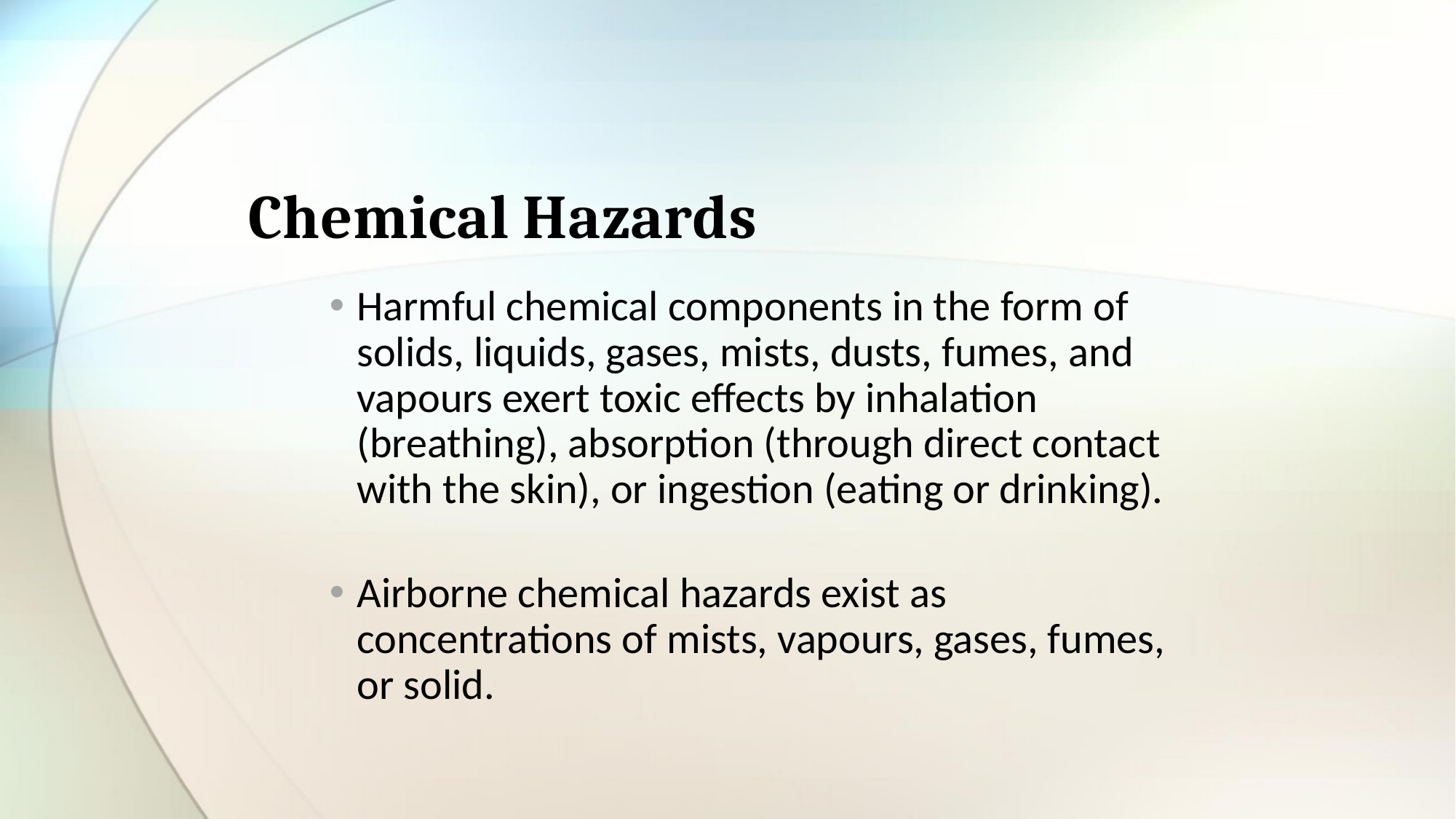

# Chemical Hazards
Harmful chemical components in the form of solids, liquids, gases, mists, dusts, fumes, and vapours exert toxic effects by inhalation (breathing), absorption (through direct contact with the skin), or ingestion (eating or drinking).
Airborne chemical hazards exist as concentrations of mists, vapours, gases, fumes, or solid.